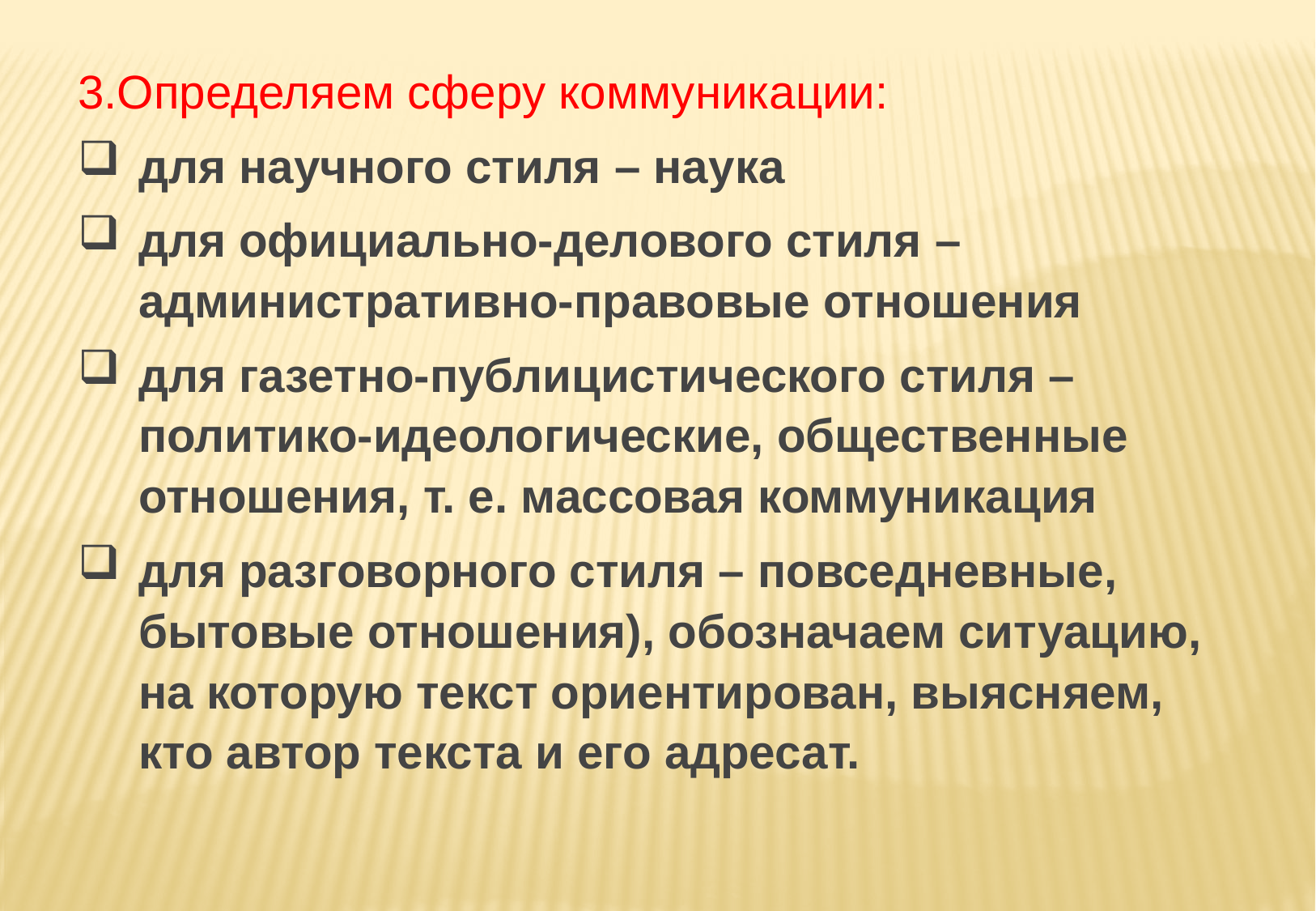

3.Определяем сферу коммуникации:
для научного стиля – наука
для официально-делового стиля – административно-правовые отношения
для газетно-публицистического стиля – политико-идеологические, общественные отношения, т. е. массовая коммуникация
для разговорного стиля – повседневные, бытовые отношения), обозначаем ситуацию, на которую текст ориентирован, выясняем, кто автор текста и его адресат.